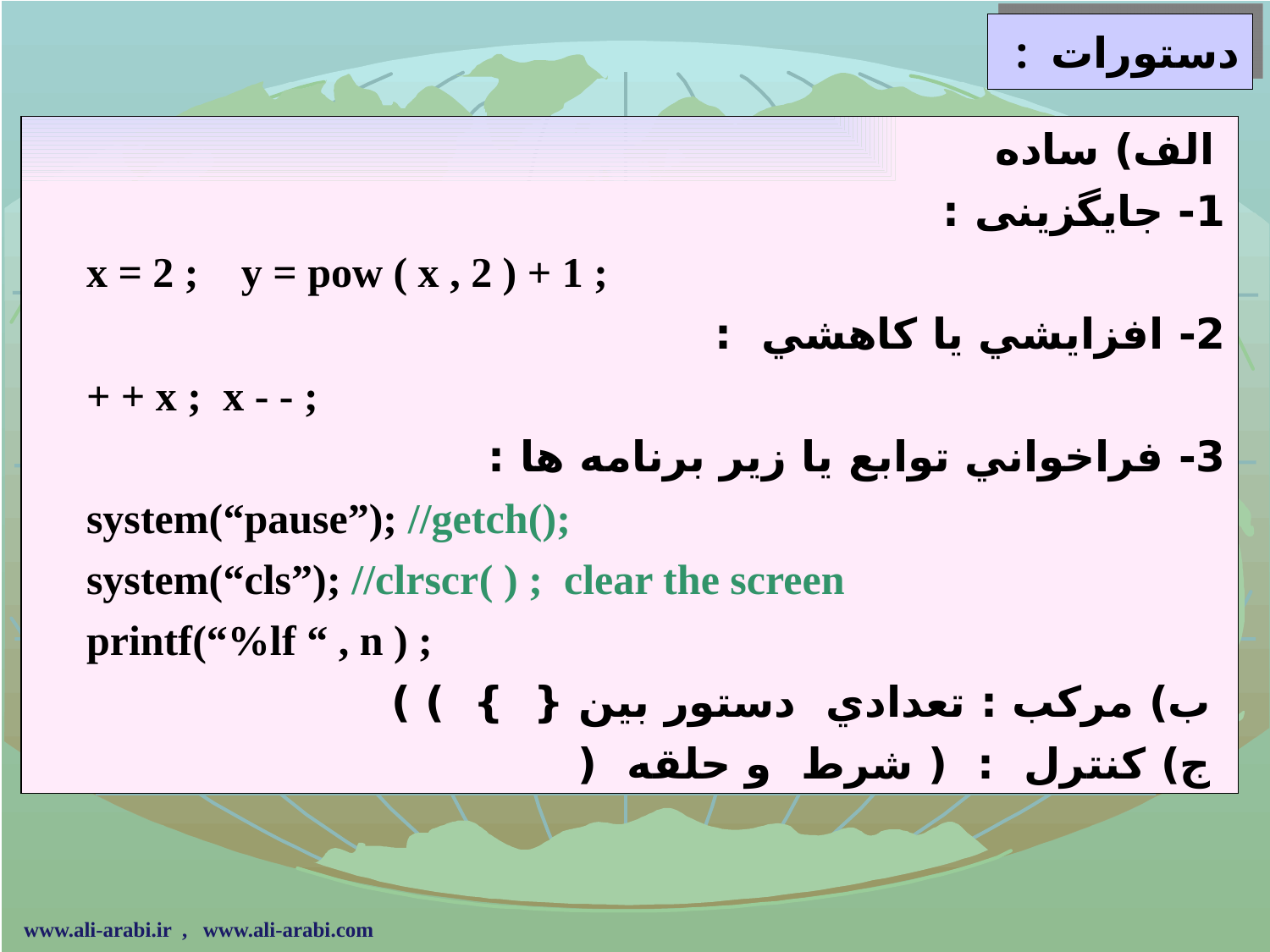

# دستورات  :
 الف) ساده
	1- جایگزینی :
     x = 2 ;    y = pow ( x , 2 ) + 1 ;
	2- افزايشي يا كاهشي  :
     + + x ;  x - - ;
	3- فراخواني توابع يا زير برنامه ها :
     system(“pause”); //getch();
     system(“cls”); //clrscr( ) ;  clear the screen
     printf(“%lf “ , n ) ;
 ب) مركب : تعدادي  دستور بين {  }  ) )
 ج) كنترل  :  ( شرط  و حلقه  (